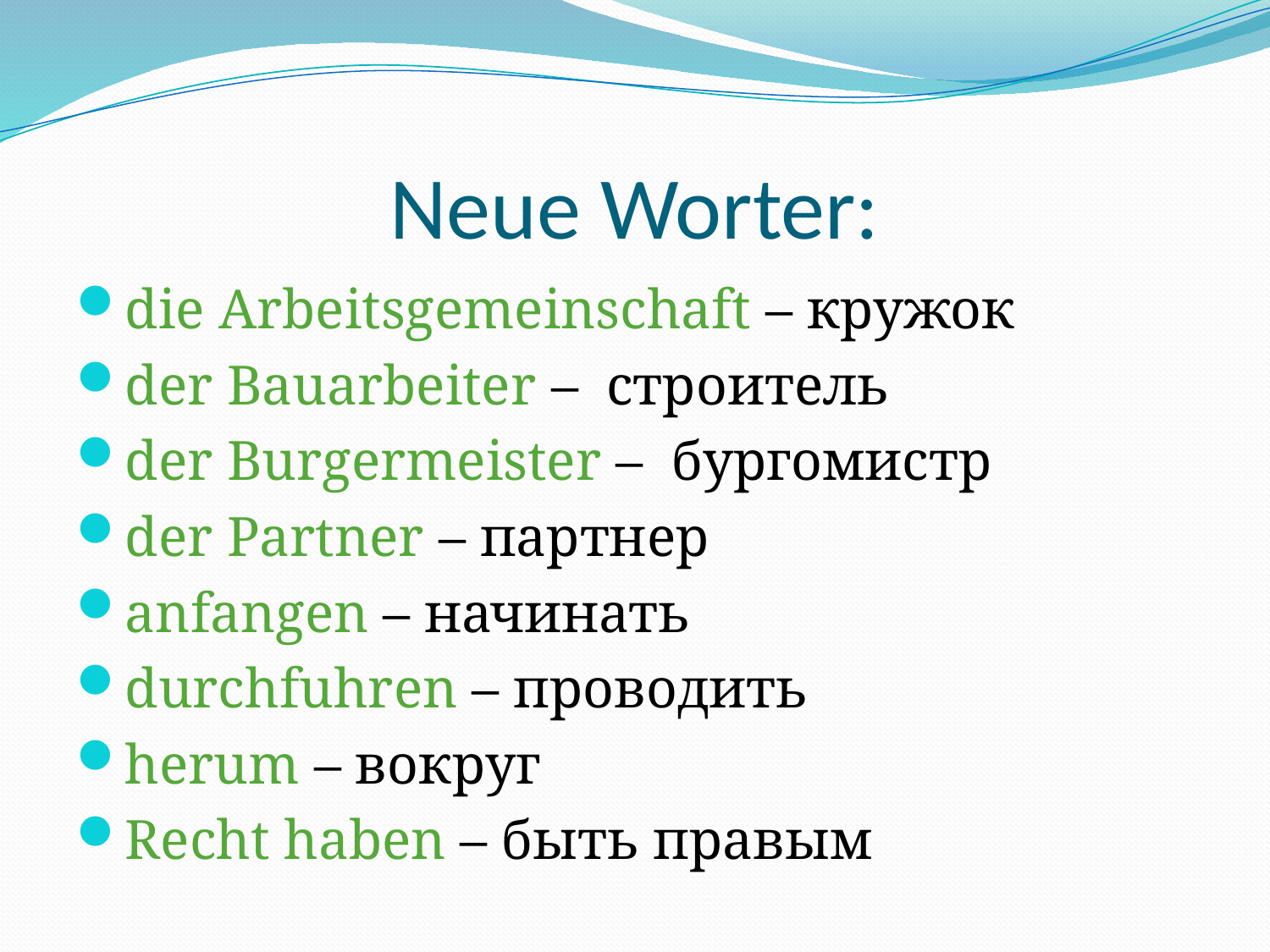

# Neue Worter:
die Arbeitsgemeinschaft – кружок
der Bauarbeiter –  строитель
der Burgermeister –  бургомистр
der Partner – партнер
anfangen – начинать
durchfuhren – проводить
herum – вокруг
Recht haben – быть правым